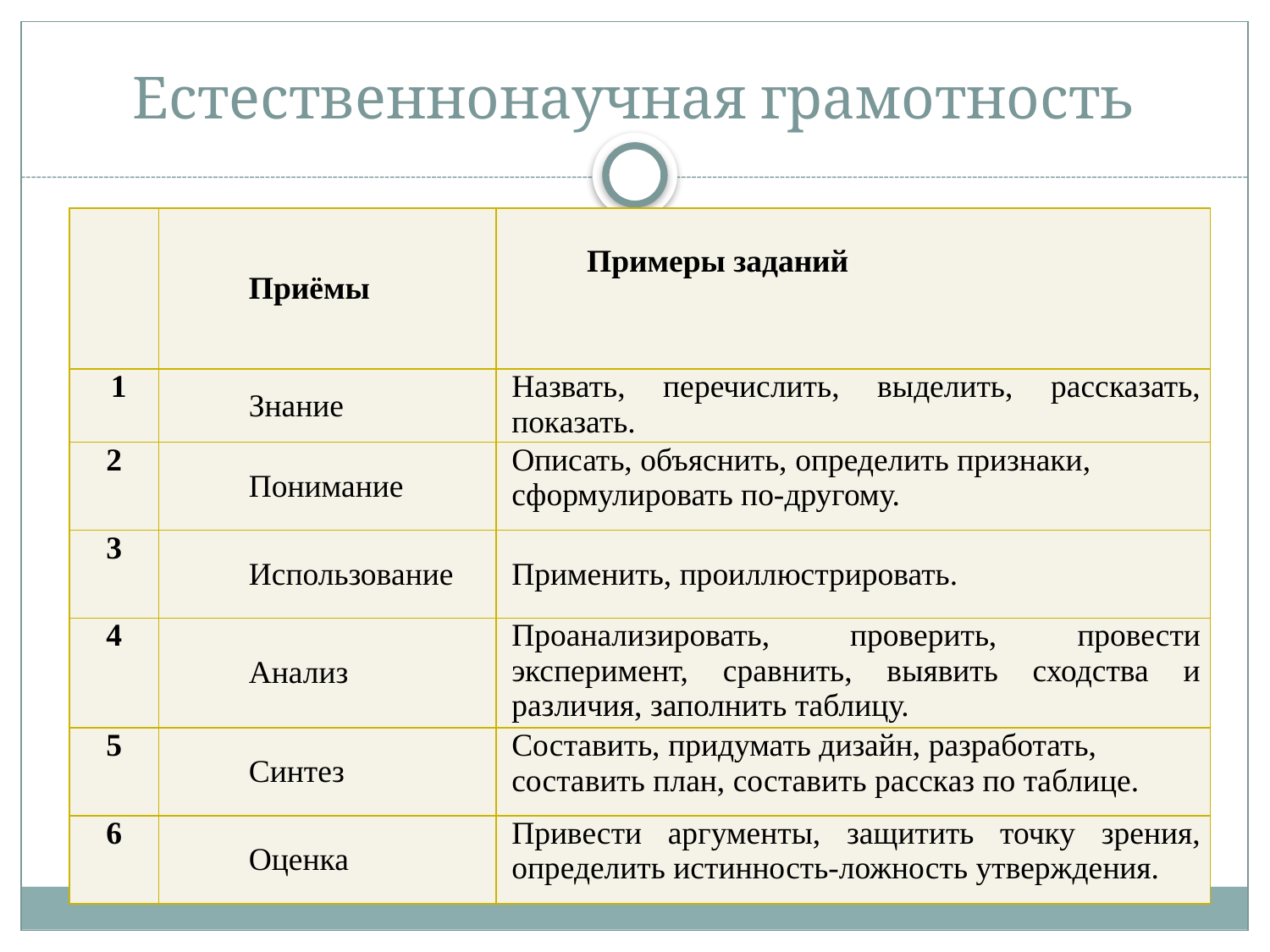

# Естественнонаучная грамотность
|  | Приёмы | Примеры заданий |
| --- | --- | --- |
| 1 | Знание | Назвать, перечислить, выделить, рассказать, показать. |
| 2 | Понимание | Описать, объяснить, определить признаки, сформулировать по-другому. |
| 3 | Использование | Применить, проиллюстрировать. |
| 4 | Анализ | Проанализировать, проверить, провести эксперимент, сравнить, выявить сходства и различия, заполнить таблицу. |
| 5 | Синтез | Составить, придумать дизайн, разработать, составить план, составить рассказ по таблице. |
| 6 | Оценка | Привести аргументы, защитить точку зрения, определить истинность-ложность утверждения. |